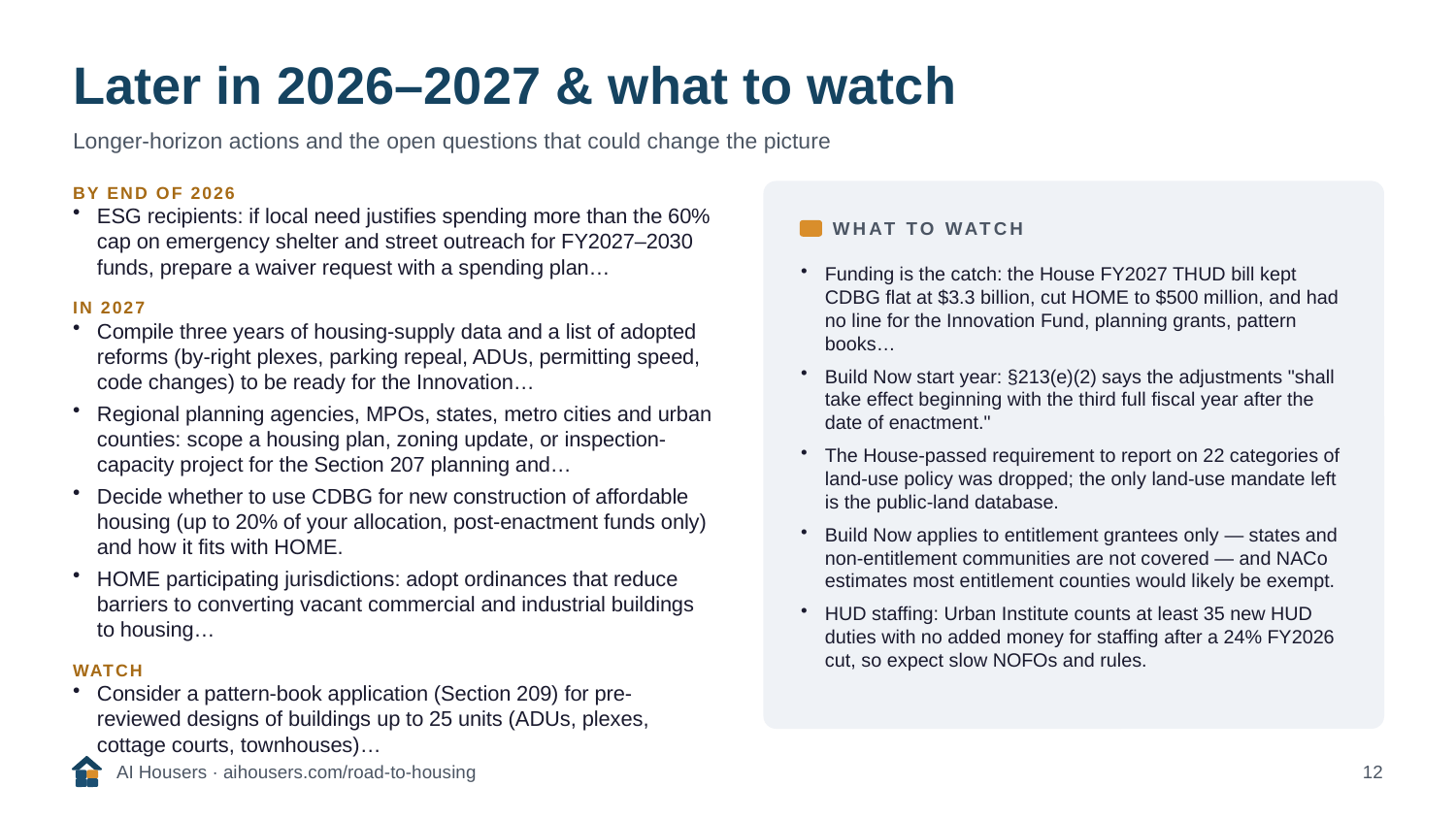

Later in 2026–2027 & what to watch
Longer-horizon actions and the open questions that could change the picture
BY END OF 2026
ESG recipients: if local need justifies spending more than the 60% cap on emergency shelter and street outreach for FY2027–2030 funds, prepare a waiver request with a spending plan…
IN 2027
Compile three years of housing-supply data and a list of adopted reforms (by-right plexes, parking repeal, ADUs, permitting speed, code changes) to be ready for the Innovation…
Regional planning agencies, MPOs, states, metro cities and urban counties: scope a housing plan, zoning update, or inspection-capacity project for the Section 207 planning and…
Decide whether to use CDBG for new construction of affordable housing (up to 20% of your allocation, post-enactment funds only) and how it fits with HOME.
HOME participating jurisdictions: adopt ordinances that reduce barriers to converting vacant commercial and industrial buildings to housing…
WATCH
Consider a pattern-book application (Section 209) for pre-reviewed designs of buildings up to 25 units (ADUs, plexes, cottage courts, townhouses)…

WHAT TO WATCH

Funding is the catch: the House FY2027 THUD bill kept CDBG flat at $3.3 billion, cut HOME to $500 million, and had no line for the Innovation Fund, planning grants, pattern books…
Build Now start year: §213(e)(2) says the adjustments "shall take effect beginning with the third full fiscal year after the date of enactment."
The House-passed requirement to report on 22 categories of land-use policy was dropped; the only land-use mandate left is the public-land database.
Build Now applies to entitlement grantees only — states and non-entitlement communities are not covered — and NACo estimates most entitlement counties would likely be exempt.
HUD staffing: Urban Institute counts at least 35 new HUD duties with no added money for staffing after a 24% FY2026 cut, so expect slow NOFOs and rules.
AI Housers · aihousers.com/road-to-housing
12